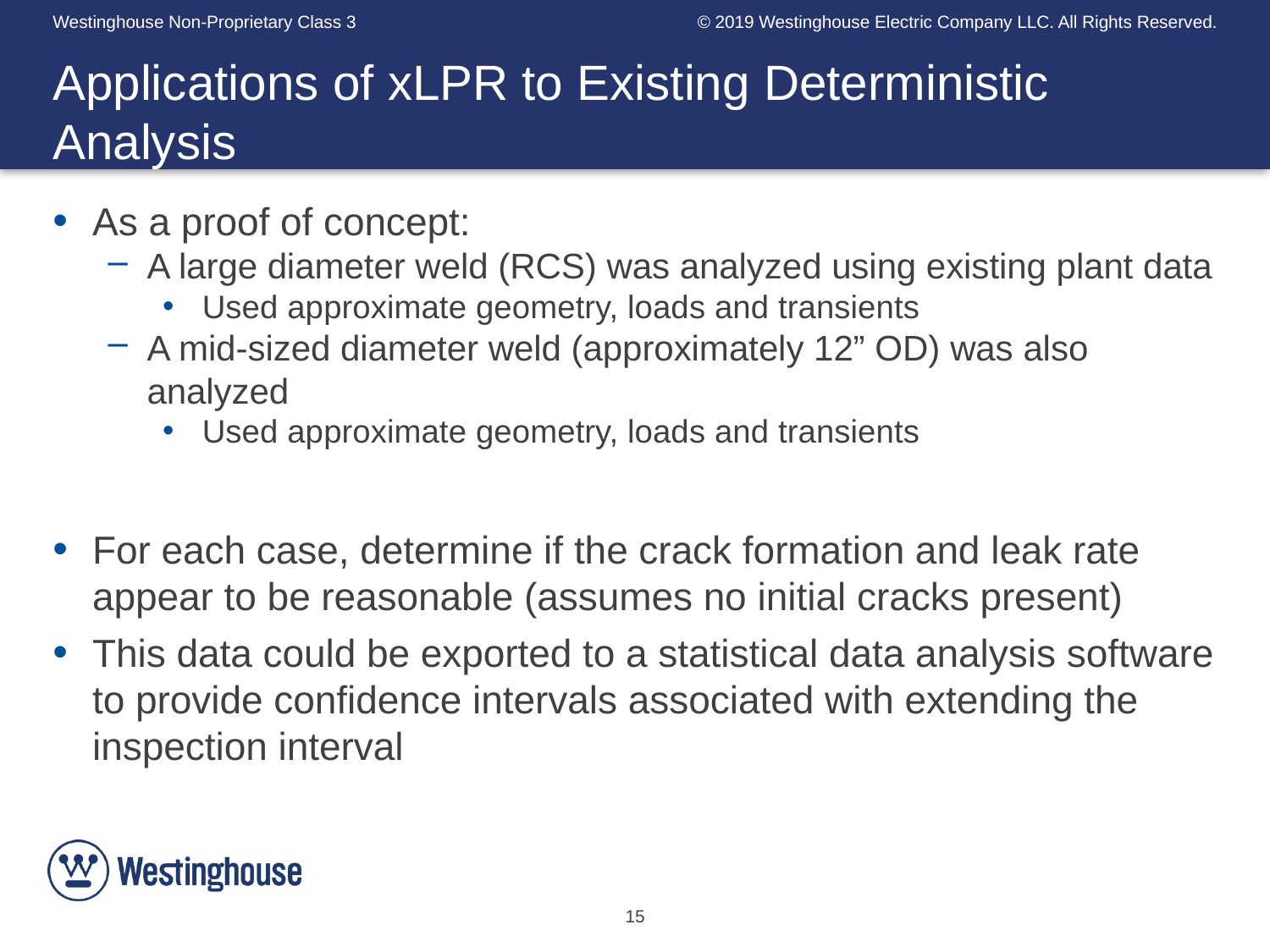

# Applications of xLPR to Existing Deterministic Analysis
As a proof of concept:
A large diameter weld (RCS) was analyzed using existing plant data
Used approximate geometry, loads and transients
A mid-sized diameter weld (approximately 12” OD) was also analyzed
Used approximate geometry, loads and transients

For each case, determine if the crack formation and leak rate appear to be reasonable (assumes no initial cracks present)
This data could be exported to a statistical data analysis software to provide confidence intervals associated with extending the inspection interval